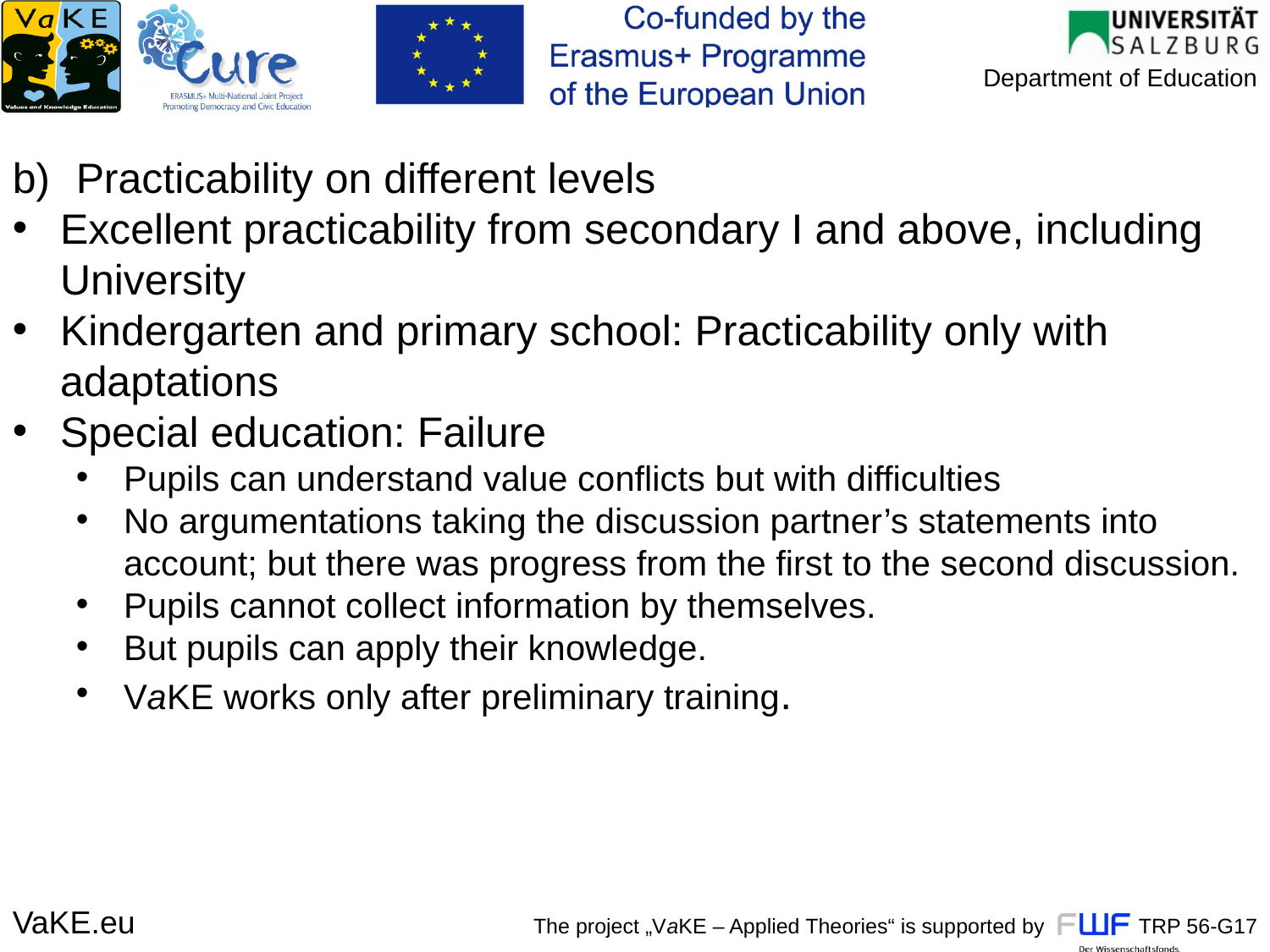

Practicability on different levels
Excellent practicability from secondary I and above, including University
Kindergarten and primary school: Practicability only with adaptations
Special education: Failure
Pupils can understand value conflicts but with difficulties
No argumentations taking the discussion partner’s statements into account; but there was progress from the first to the second discussion.
Pupils cannot collect information by themselves.
But pupils can apply their knowledge.
VaKE works only after preliminary training.